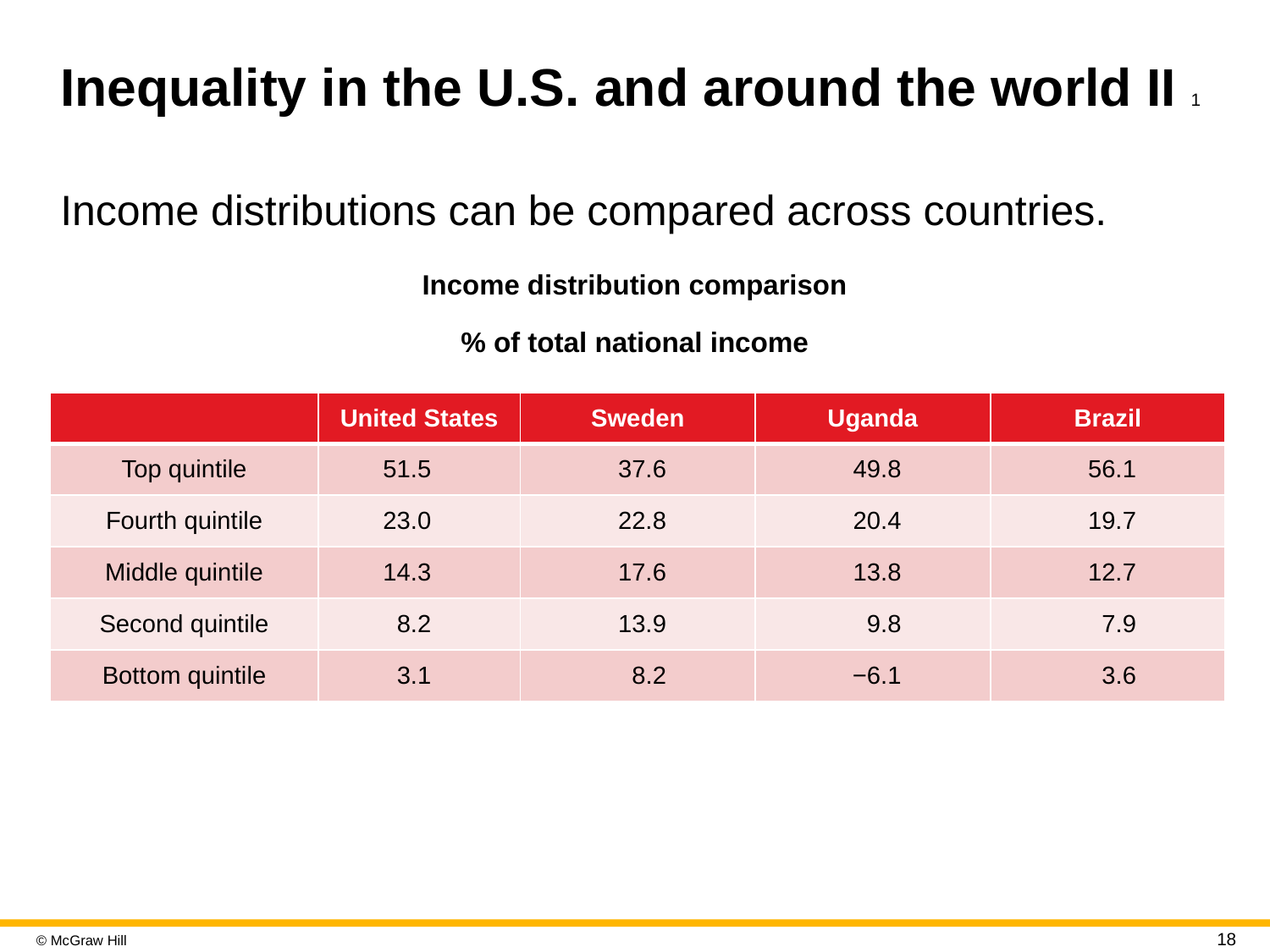

# Inequality in the U.S. and around the world II 1
Income distributions can be compared across countries.
Income distribution comparison
% of total national income
|  | United States | Sweden | Uganda | Brazil |
| --- | --- | --- | --- | --- |
| Top quintile | 51.5 | 37.6 | 49.8 | 56.1 |
| Fourth quintile | 23.0 | 22.8 | 20.4 | 19.7 |
| Middle quintile | 14.3 | 17.6 | 13.8 | 12.7 |
| Second quintile | 8.2 | 13.9 | 9.8 | 7.9 |
| Bottom quintile | 3.1 | 8.2 | −6.1 | 3.6 |